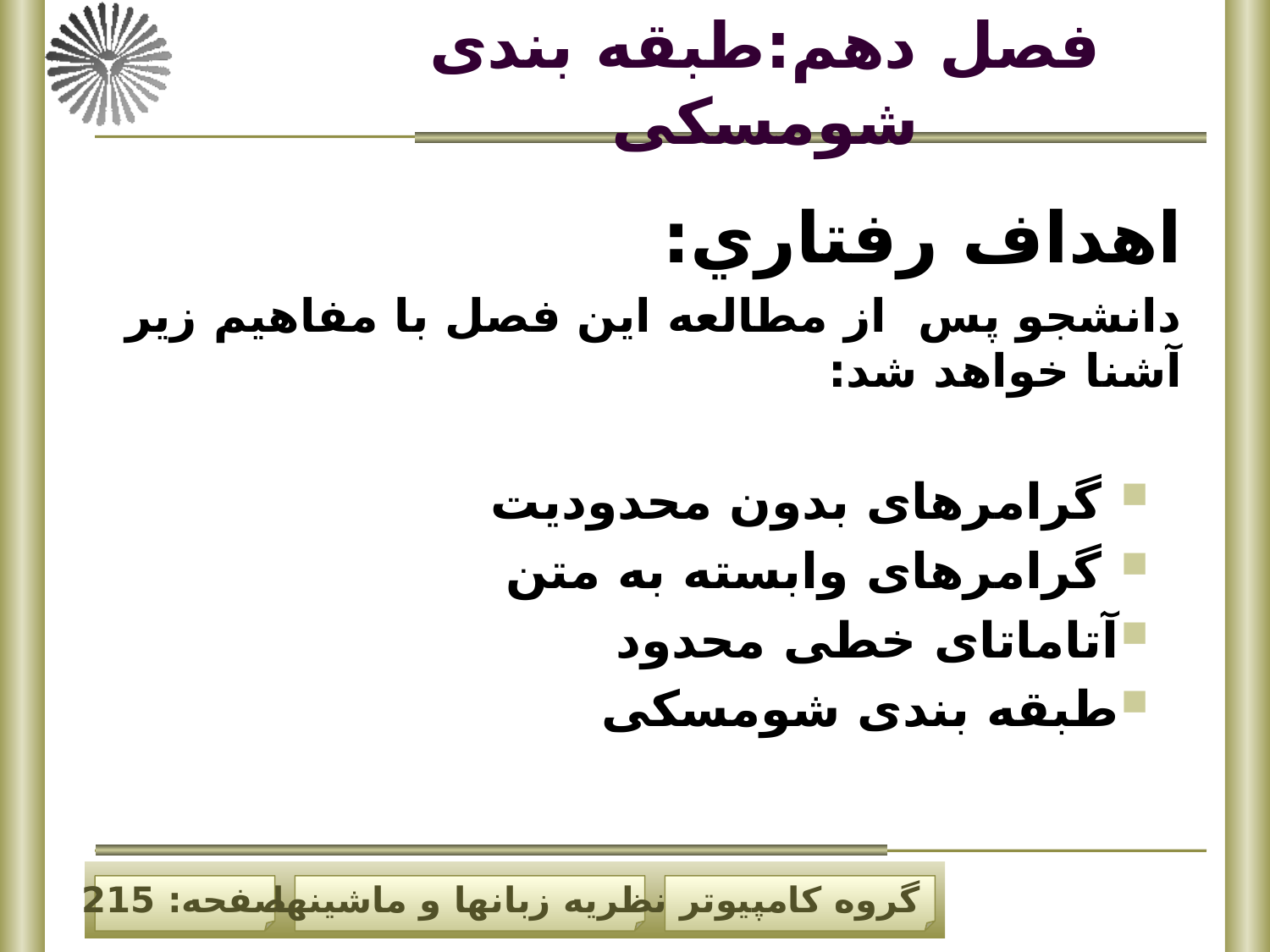

فصل دهم:طبقه بندی شومسکی
اهداف رفتاري:
دانشجو پس  از مطالعه اين فصل با مفاهيم زير آشنا خواهد شد:

 گرامرهای بدون محدودیت
 گرامرهای وابسته به متن
آتاماتای خطی محدود
طبقه بندی شومسکی